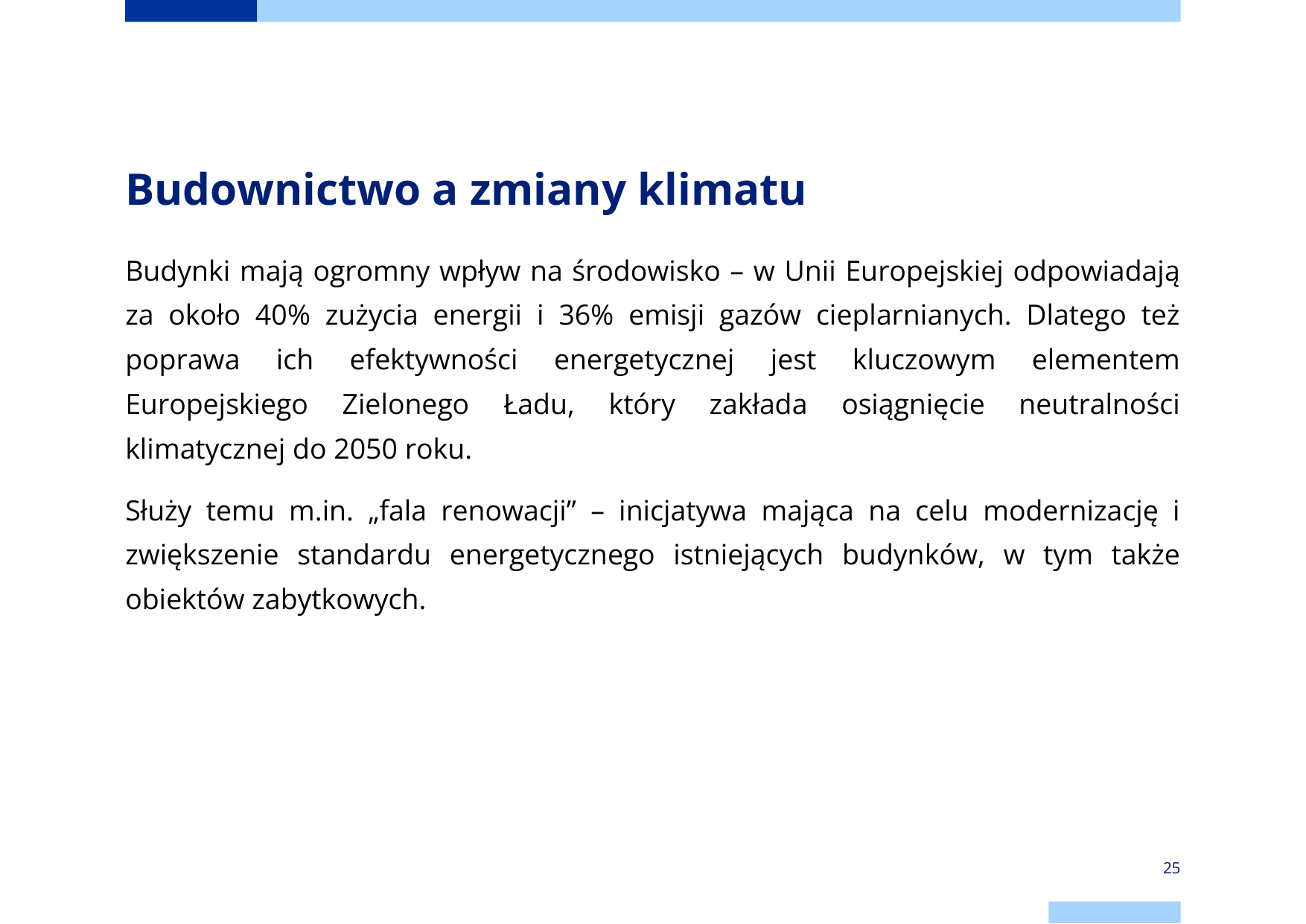

# Budownictwo a zmiany klimatu
Budynki mają ogromny wpływ na środowisko – w Unii Europejskiej odpowiadają za około 40% zużycia energii i 36% emisji gazów cieplarnianych. Dlatego też poprawa ich efektywności energetycznej jest kluczowym elementem Europejskiego Zielonego Ładu, który zakłada osiągnięcie neutralności klimatycznej do 2050 roku.
Służy temu m.in. „fala renowacji” – inicjatywa mająca na celu modernizację i zwiększenie standardu energetycznego istniejących budynków, w tym także obiektów zabytkowych.

25